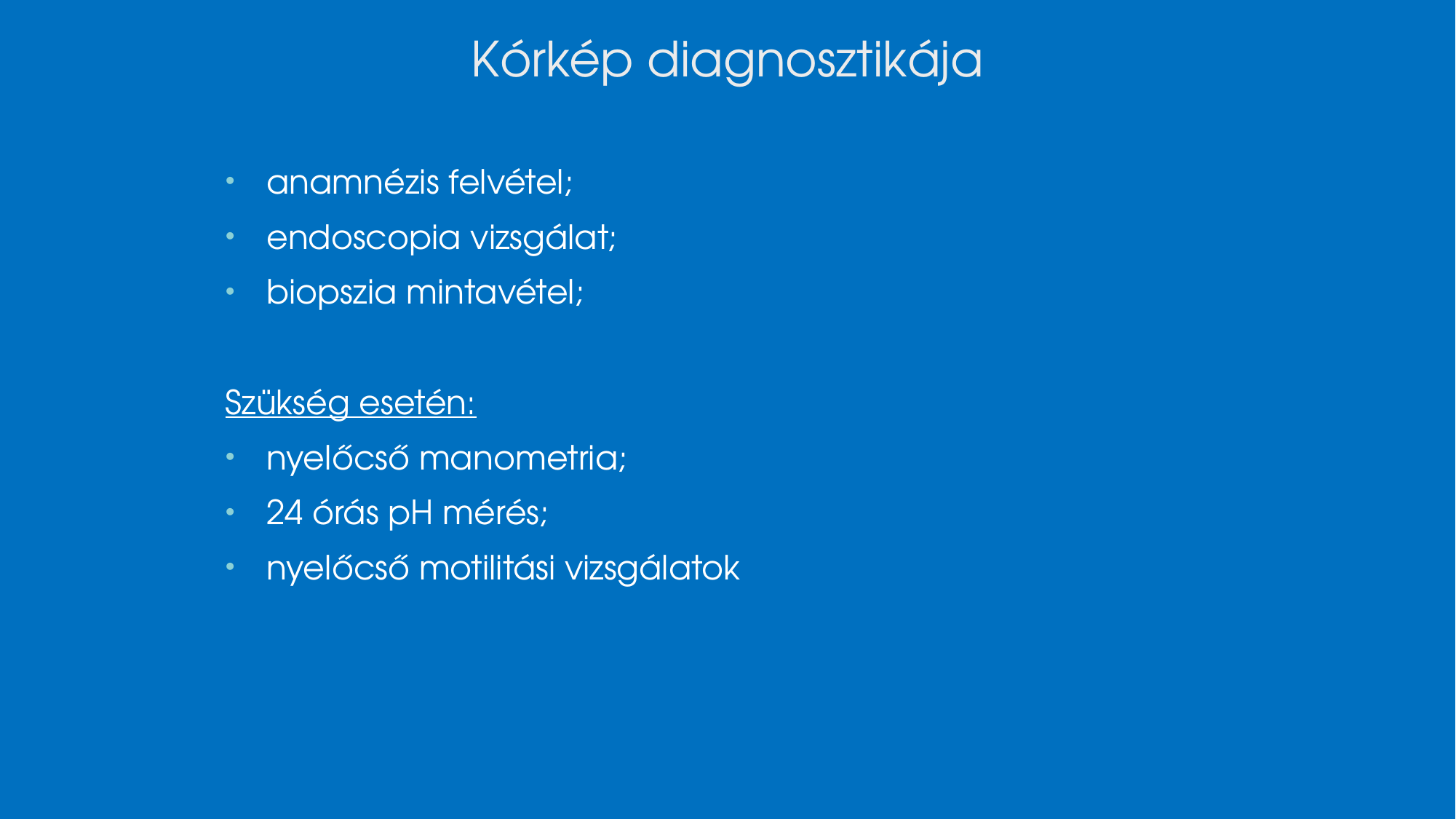

# Kórkép diagnosztikája
anamnézis felvétel;
endoscopia vizsgálat;
biopszia mintavétel;

Szükség esetén:
nyelőcső manometria;
24 órás pH mérés;
nyelőcső motilitási vizsgálatok